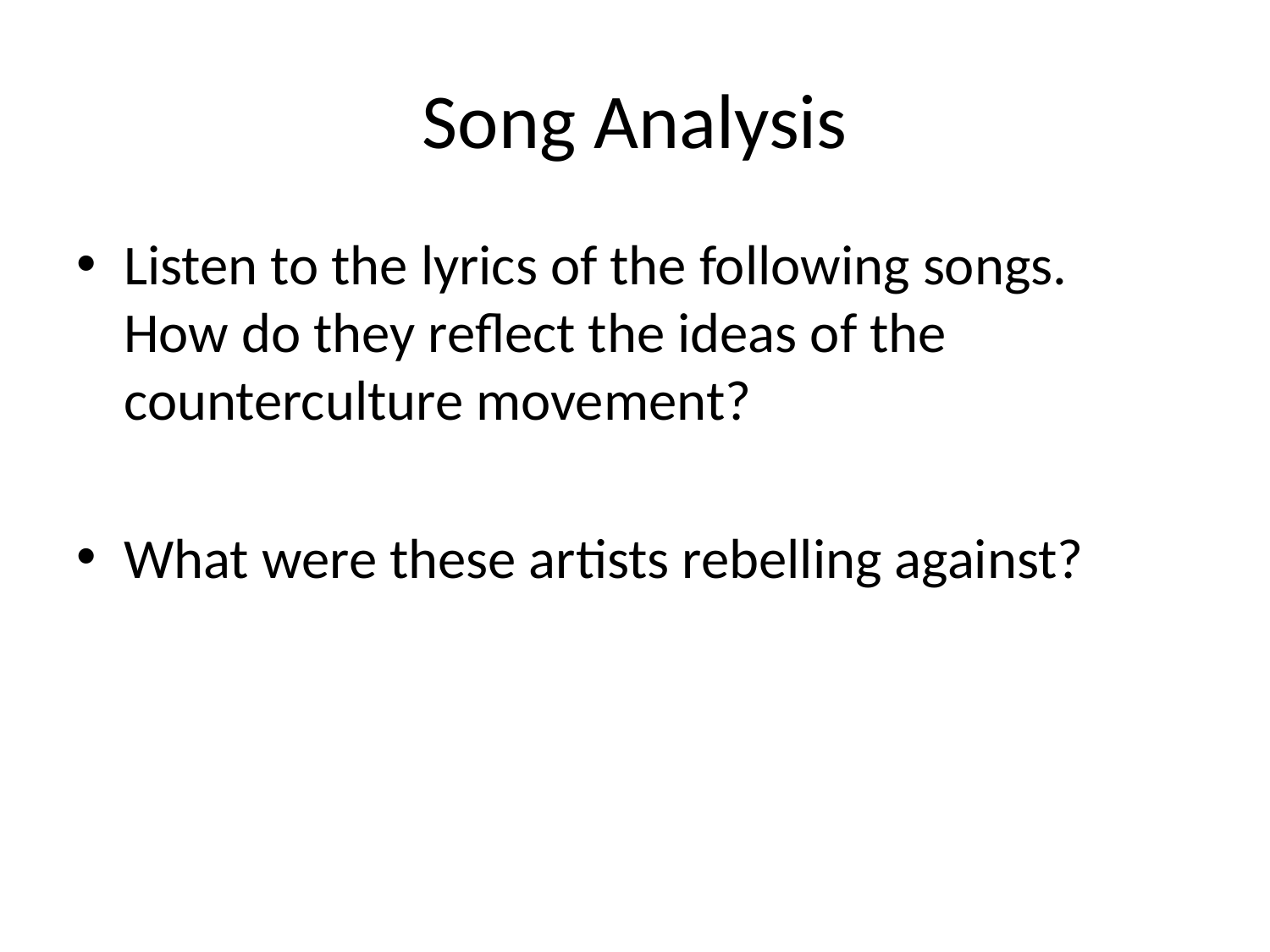

# Song Analysis
Listen to the lyrics of the following songs.  How do they reflect the ideas of the counterculture movement?

What were these artists rebelling against?